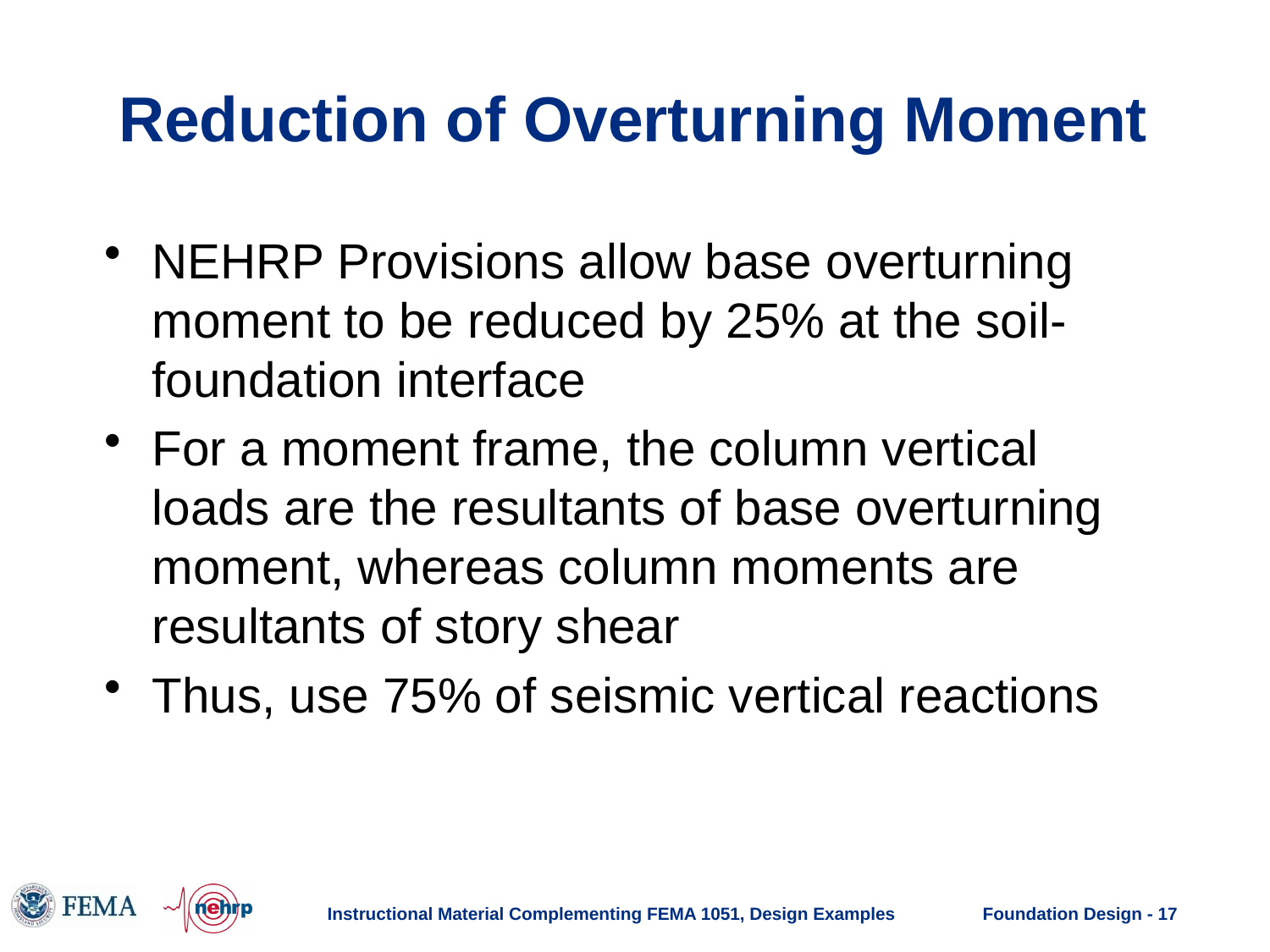

# Reduction of Overturning Moment
NEHRP Provisions allow base overturning moment to be reduced by 25% at the soil-foundation interface
For a moment frame, the column vertical loads are the resultants of base overturning moment, whereas column moments are resultants of story shear
Thus, use 75% of seismic vertical reactions
Instructional Material Complementing FEMA 1051, Design Examples
Foundation Design - 17